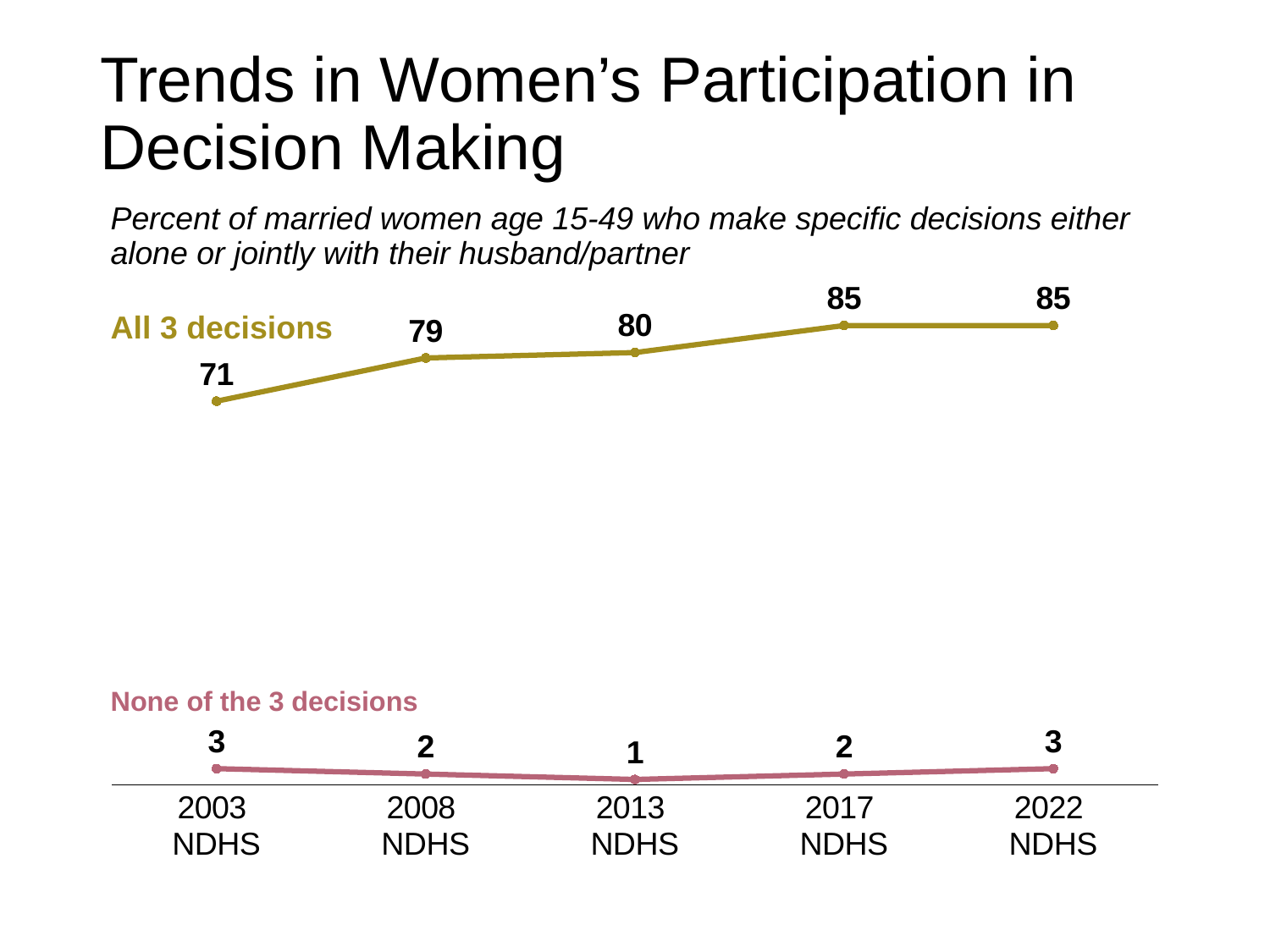

# Trends in Women’s Participation in Decision Making
Percent of married women age 15-49 who make specific decisions either alone or jointly with their husband/partner

### Chart

| Category | All three | None |
|---|---|---|
| 2003
NDHS | 71.0 | 3.0 |
| 2008
NDHS | 79.0 | 2.0 |
| 2013
NDHS | 80.0 | 1.0 |
| 2017
NDHS | 85.0 | 2.0 |
| 2022
NDHS | 85.0 | 3.0 |
All 3 decisions
None of the 3 decisions